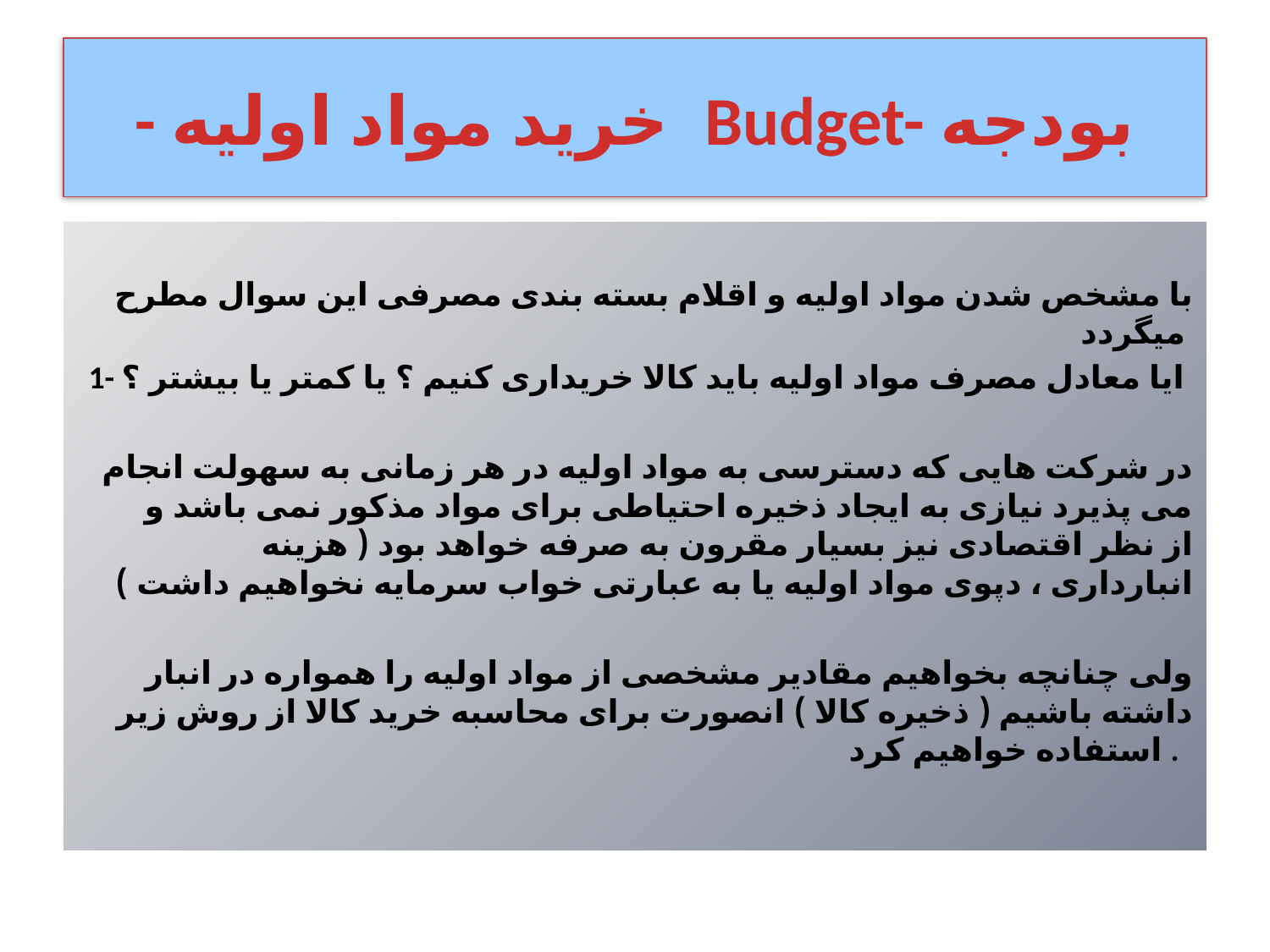

# - خرید مواد اولیه  Budget- بودجه

با مشخص شدن مواد اولیه و اقلام بسته بندی مصرفی این سوال مطرح میگردد
1- ایا معادل مصرف مواد اولیه باید کالا خریداری کنیم ؟ یا کمتر یا بیشتر ؟

در شرکت هایی که دسترسی به مواد اولیه در هر زمانی به سهولت انجام می پذیرد نیازی به ایجاد ذخیره احتیاطی برای مواد مذکور نمی باشد و از نظر اقتصادی نیز بسیار مقرون به صرفه خواهد بود ( هزینه انبارداری ، دپوی مواد اولیه یا به عبارتی خواب سرمایه نخواهیم داشت )

ولی چنانچه بخواهیم مقادیر مشخصی از مواد اولیه را همواره در انبار داشته باشیم ( ذخیره کالا ) انصورت برای محاسبه خرید کالا از روش زیر استفاده خواهیم کرد .